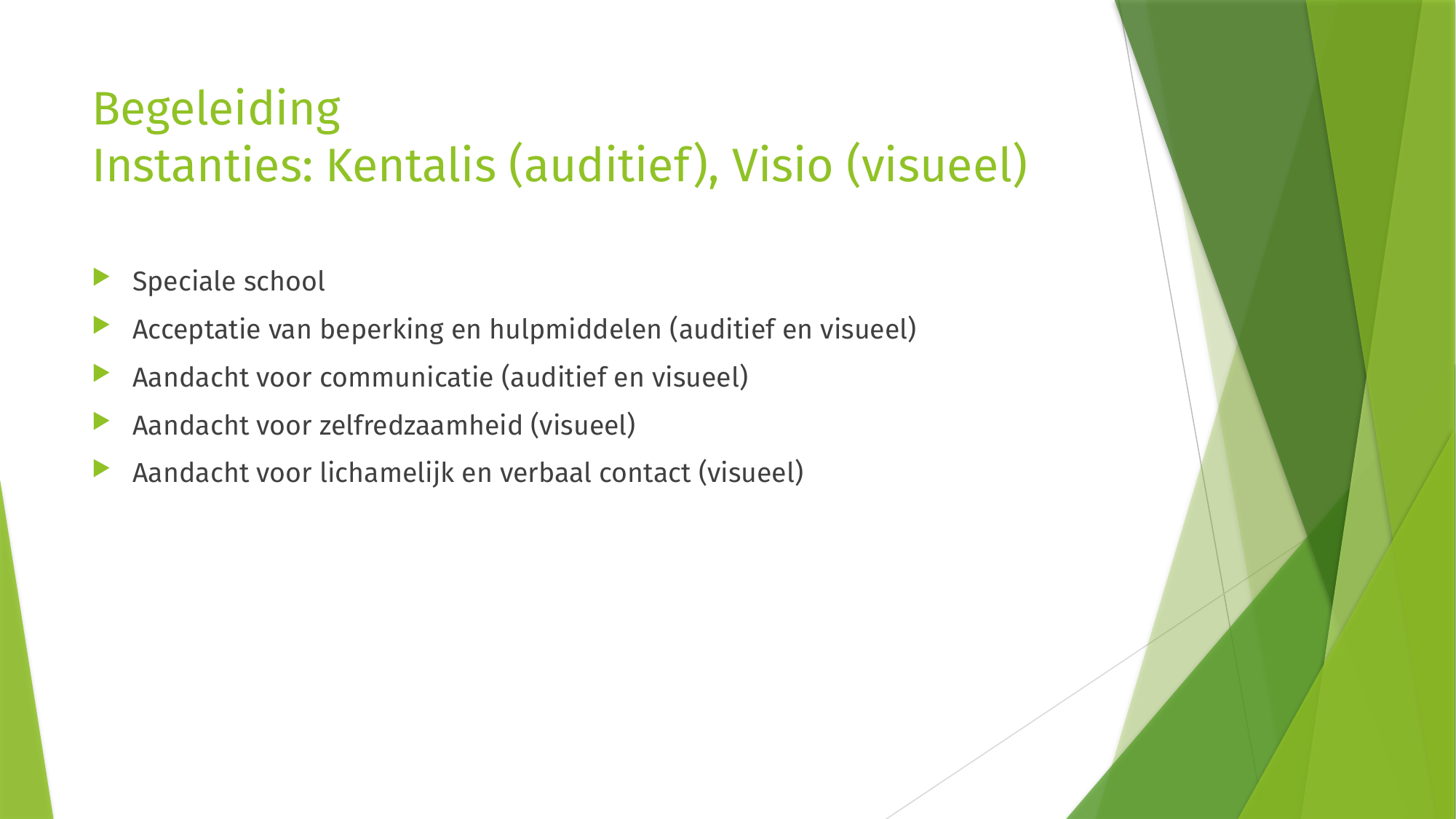

# Begeleiding Instanties: Kentalis (auditief), Visio (visueel)
Speciale school
Acceptatie van beperking en hulpmiddelen (auditief en visueel)
Aandacht voor communicatie (auditief en visueel)
Aandacht voor zelfredzaamheid (visueel)
Aandacht voor lichamelijk en verbaal contact (visueel)